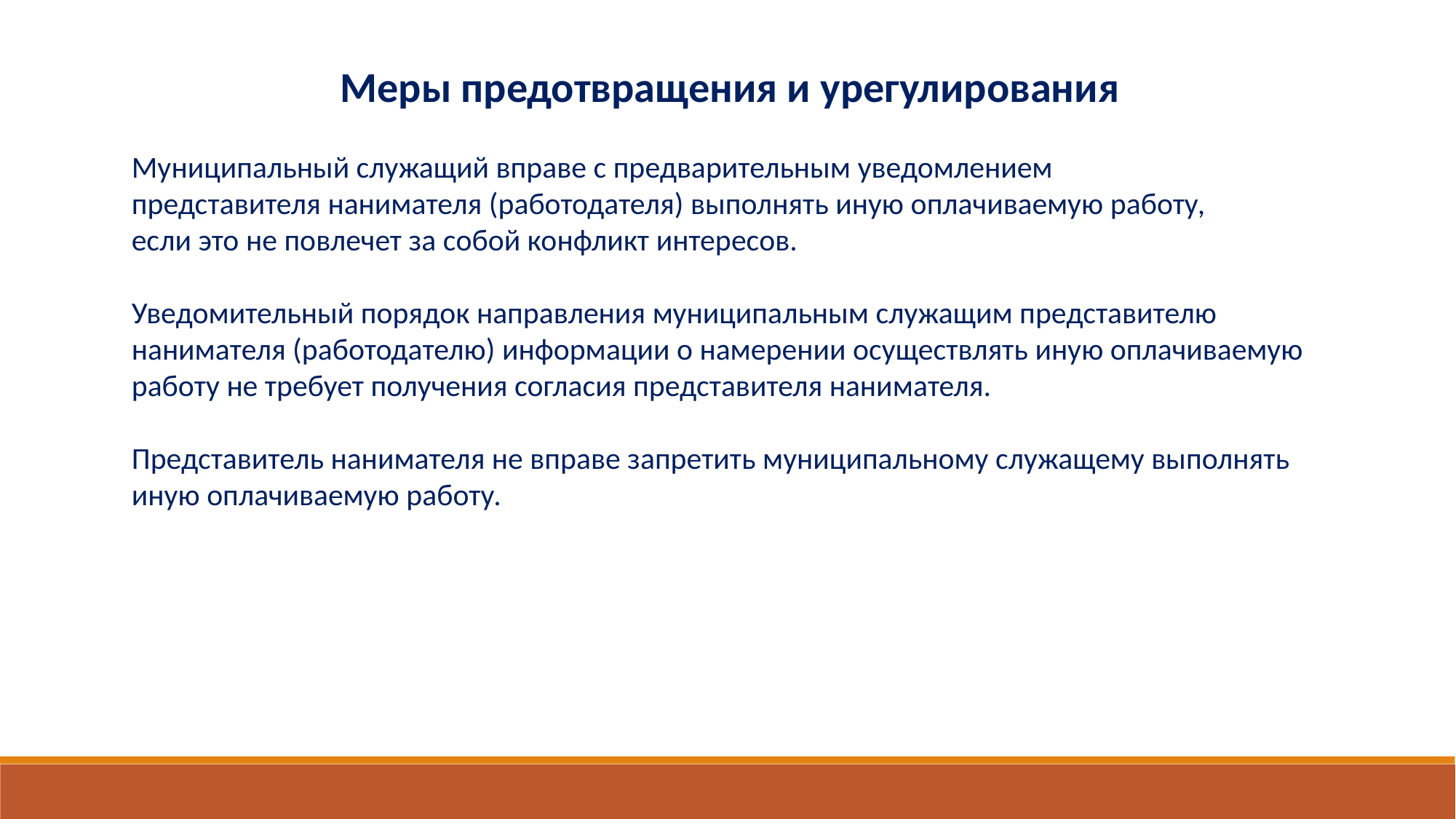

Меры предотвращения и урегулирования

Муниципальный служащий вправе с предварительным уведомлением
представителя нанимателя (работодателя) выполнять иную оплачиваемую работу,
если это не повлечет за собой конфликт интересов.

Уведомительный порядок направления муниципальным служащим представителю нанимателя (работодателю) информации о намерении осуществлять иную оплачиваемую работу не требует получения согласия представителя нанимателя.

Представитель нанимателя не вправе запретить муниципальному служащему выполнять иную оплачиваемую работу.